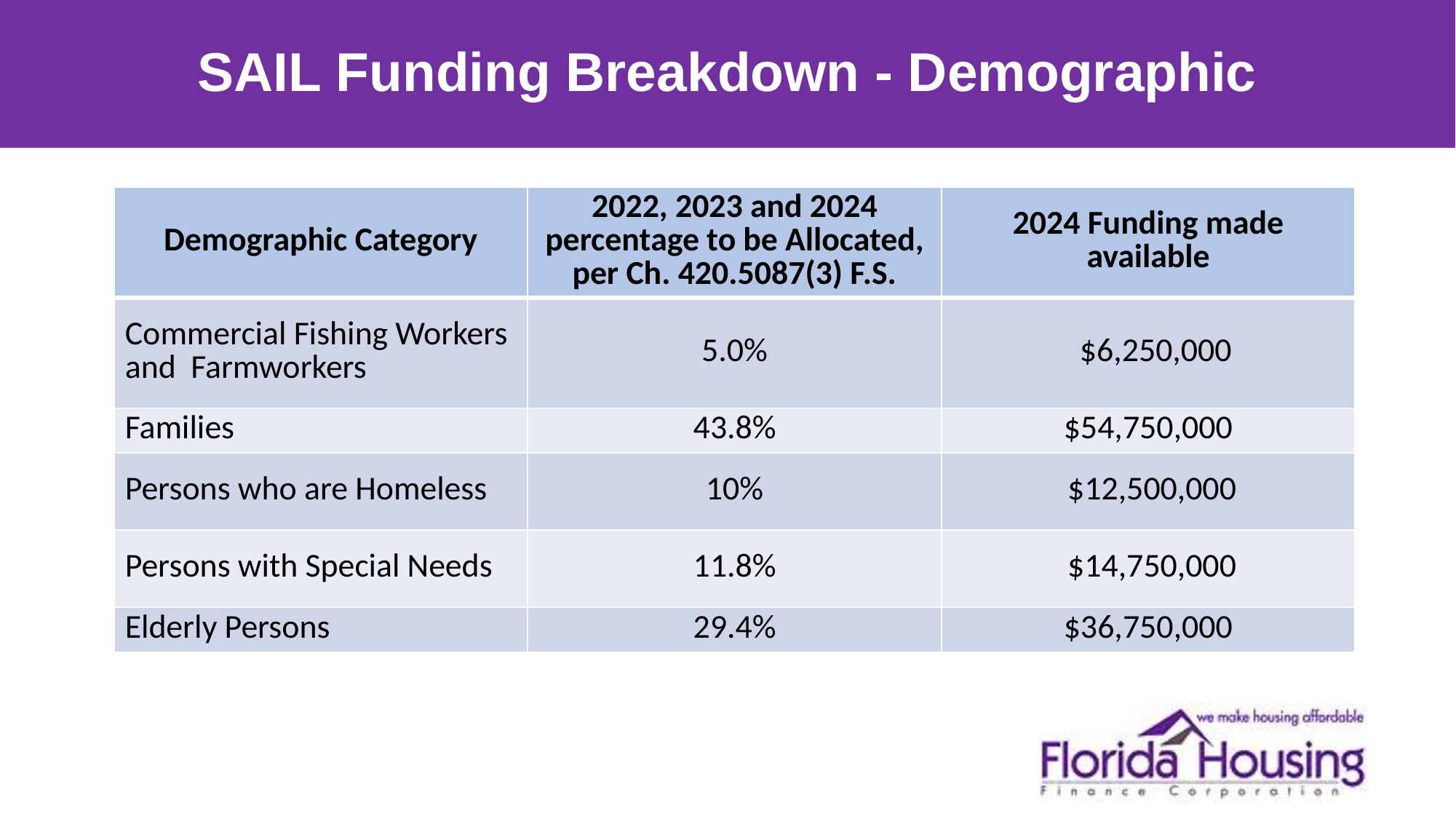

# SAIL Funding Breakdown - Demographic
| Demographic Category | 2022, 2023 and 2024 percentage to be Allocated, per Ch. 420.5087(3) F.S. | 2024 Funding made available |
| --- | --- | --- |
| Commercial Fishing Workers and Farmworkers | 5.0% | $6,250,000 |
| Families | 43.8% | $54,750,000 |
| Persons who are Homeless | 10% | $12,500,000 |
| Persons with Special Needs | 11.8% | $14,750,000 |
| Elderly Persons | 29.4% | $36,750,000 |